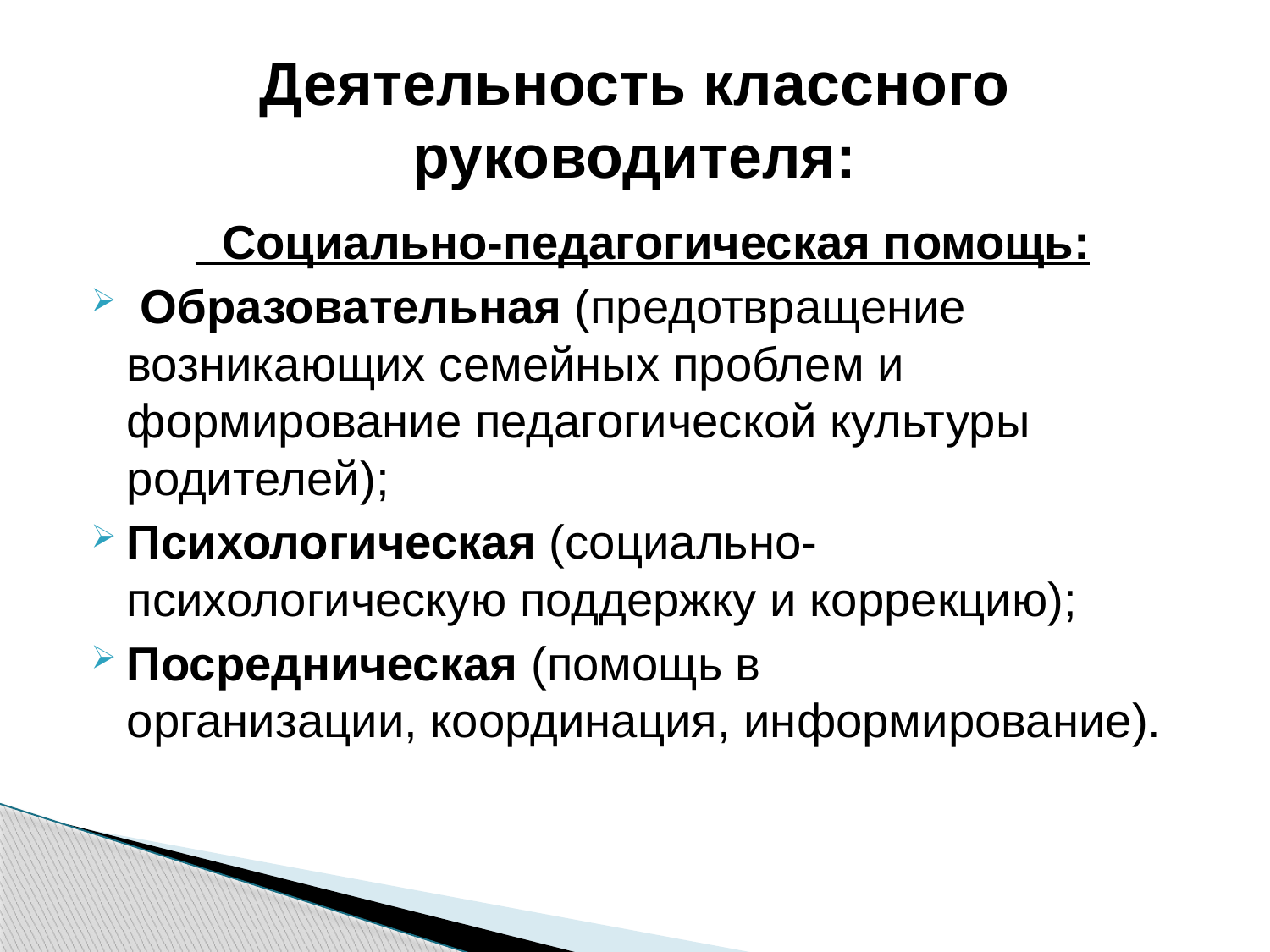

# Деятельность классного руководителя:
  Социально-педагогическая помощь:
 Образовательная (предотвращение возникающих семейных проблем и формирование педагогической культуры родителей);
Психологическая (социально-психологическую поддержку и коррекцию);
Посредническая (помощь в организации, координация, информирование).